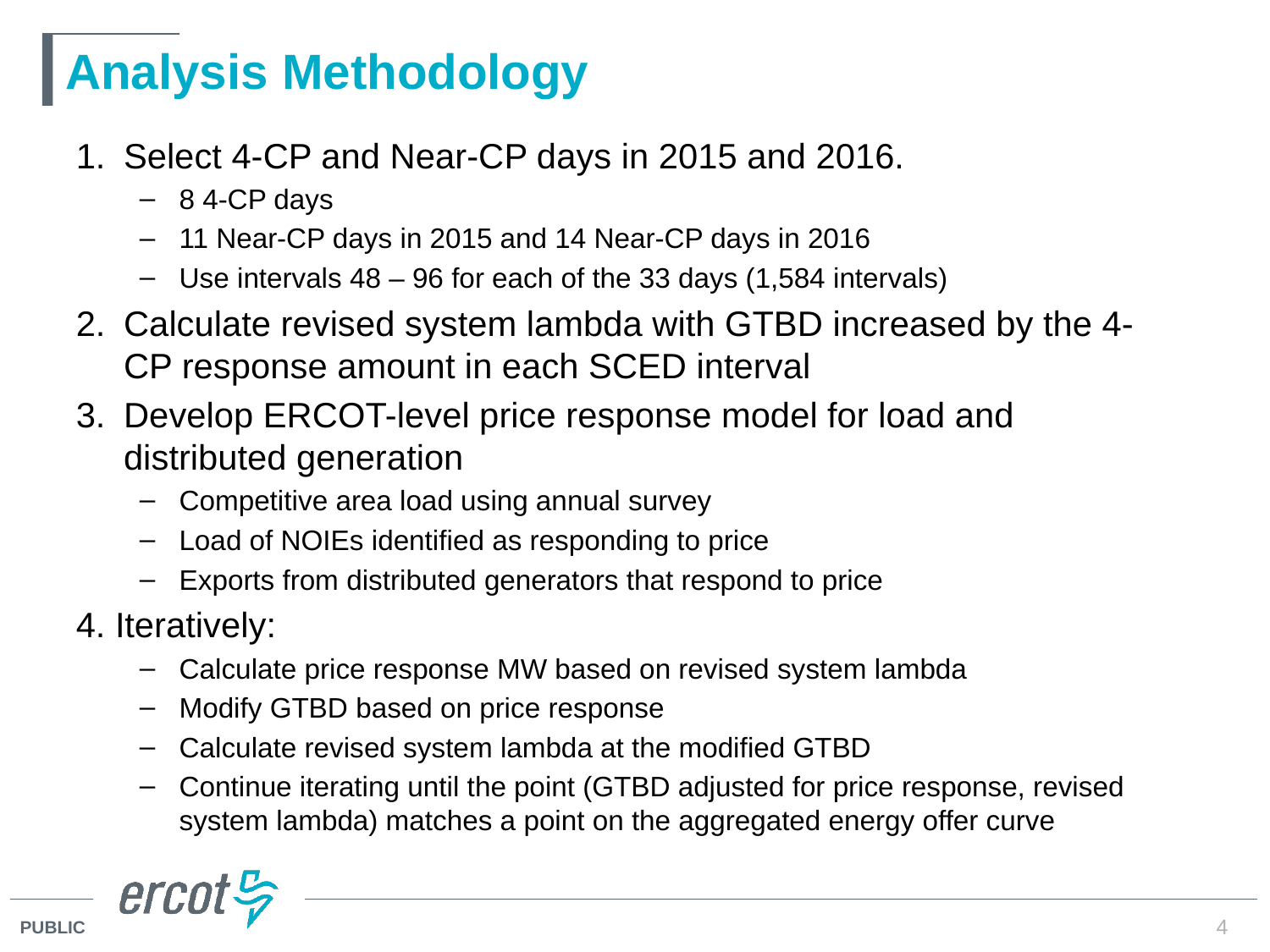

# Analysis Methodology
Select 4-CP and Near-CP days in 2015 and 2016.
8 4-CP days
11 Near-CP days in 2015 and 14 Near-CP days in 2016
Use intervals 48 – 96 for each of the 33 days (1,584 intervals)
Calculate revised system lambda with GTBD increased by the 4-CP response amount in each SCED interval
Develop ERCOT-level price response model for load and distributed generation
Competitive area load using annual survey
Load of NOIEs identified as responding to price
Exports from distributed generators that respond to price
4. Iteratively:
Calculate price response MW based on revised system lambda
Modify GTBD based on price response
Calculate revised system lambda at the modified GTBD
Continue iterating until the point (GTBD adjusted for price response, revised system lambda) matches a point on the aggregated energy offer curve

4